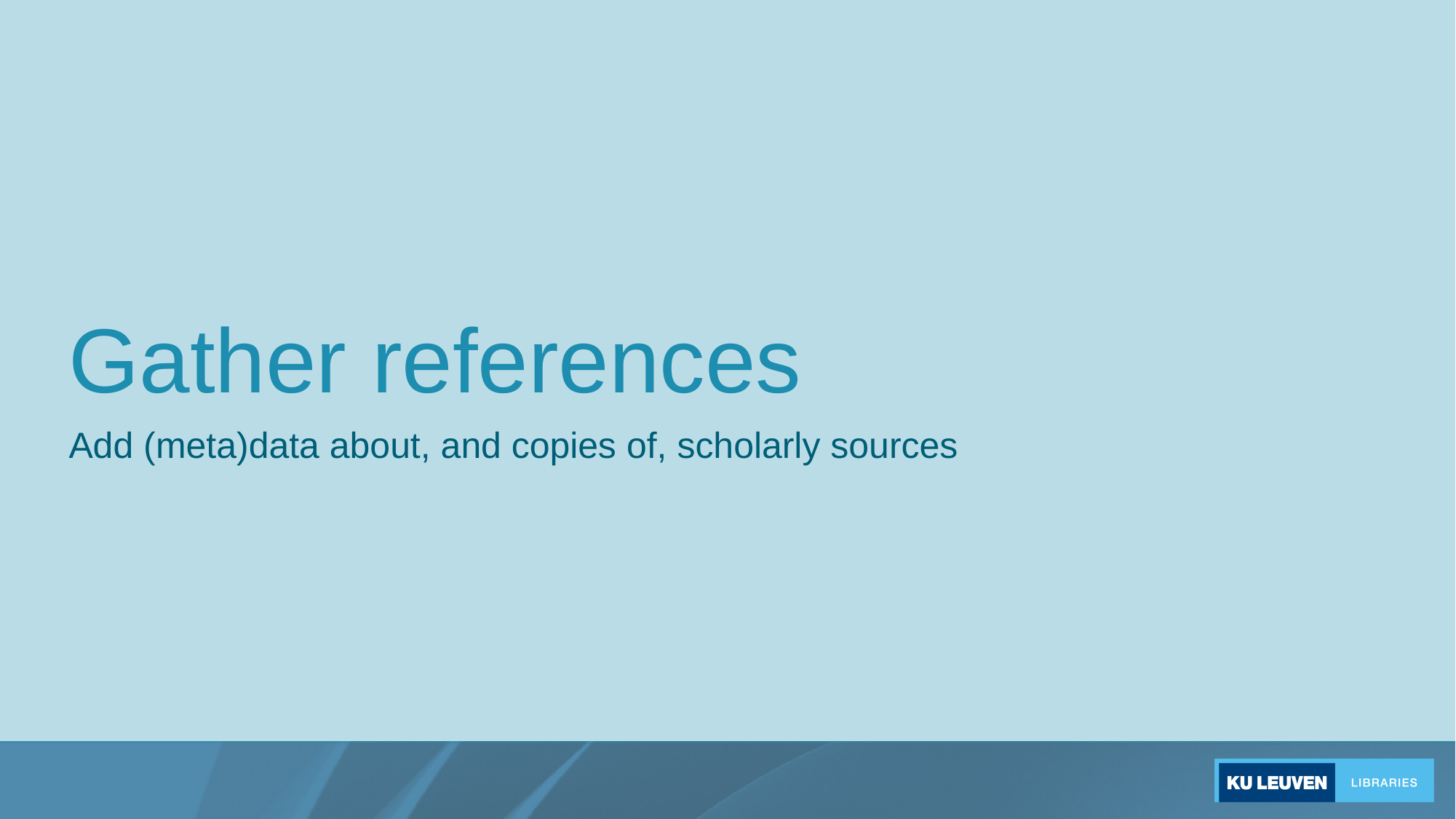

# Gather references
Add (meta)data about, and copies of, scholarly sources